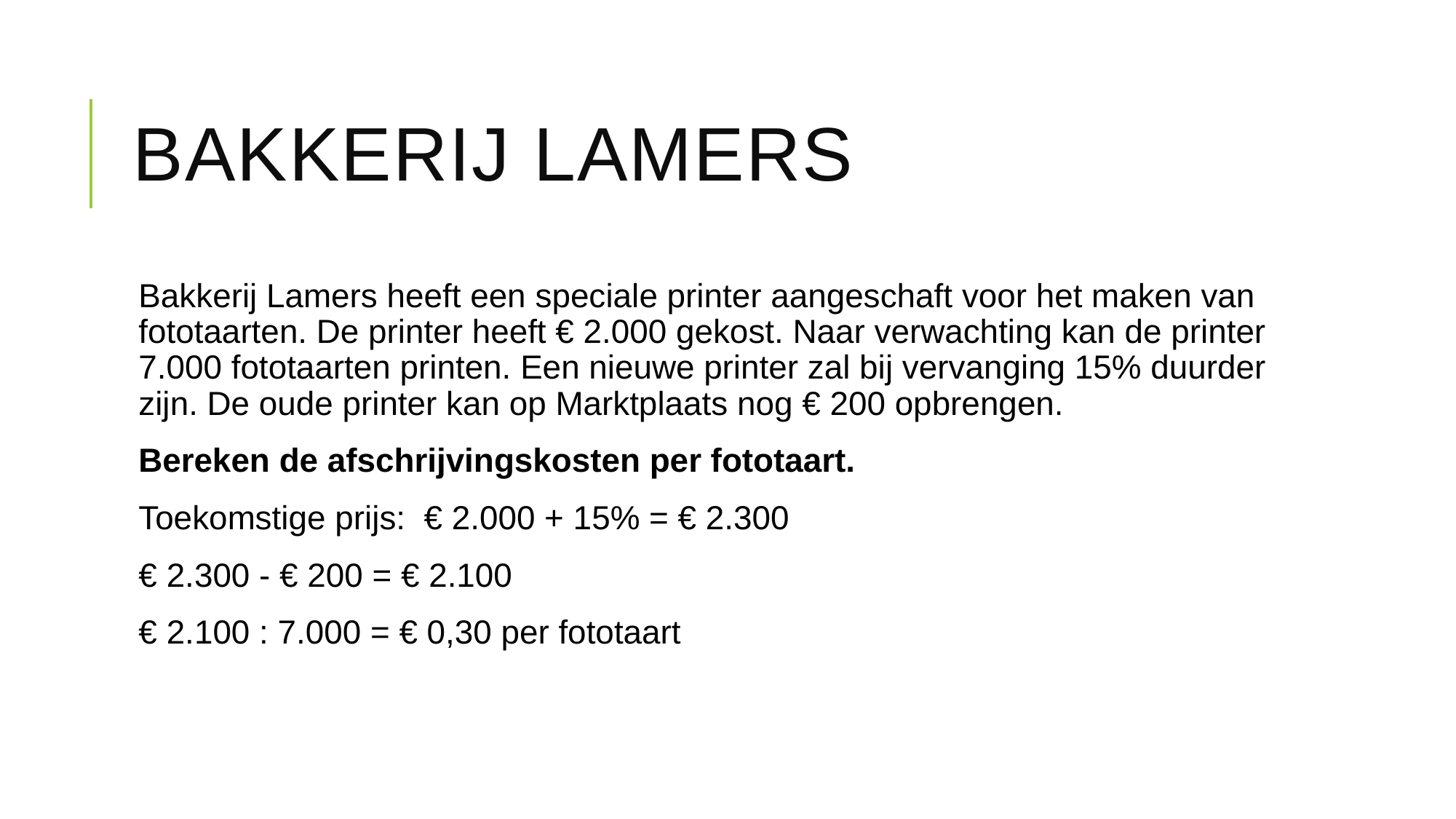

# Bakkerij lamers
Bakkerij Lamers heeft een speciale printer aangeschaft voor het maken van fototaarten. De printer heeft € 2.000 gekost. Naar verwachting kan de printer 7.000 fototaarten printen. Een nieuwe printer zal bij vervanging 15% duurder zijn. De oude printer kan op Marktplaats nog € 200 opbrengen.
Bereken de afschrijvingskosten per fototaart.
Toekomstige prijs:  € 2.000 + 15% = € 2.300
€ 2.300 - € 200 = € 2.100
€ 2.100 : 7.000 = € 0,30 per fototaart